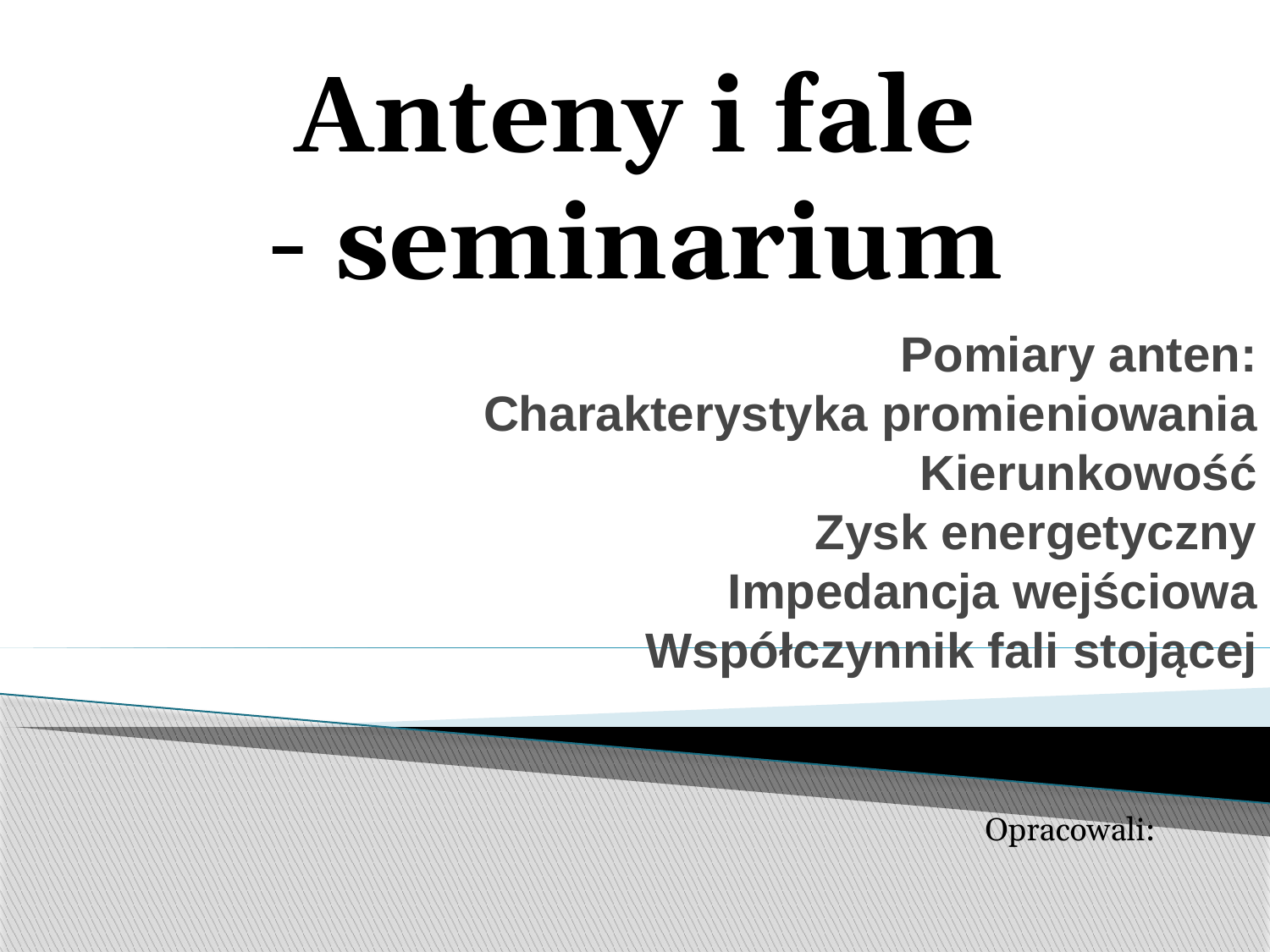

Anteny i fale
- seminarium
# Pomiary anten: Charakterystyka promieniowania Kierunkowość Zysk energetyczny Impedancja wejściowa Współczynnik fali stojącej
Opracowali: